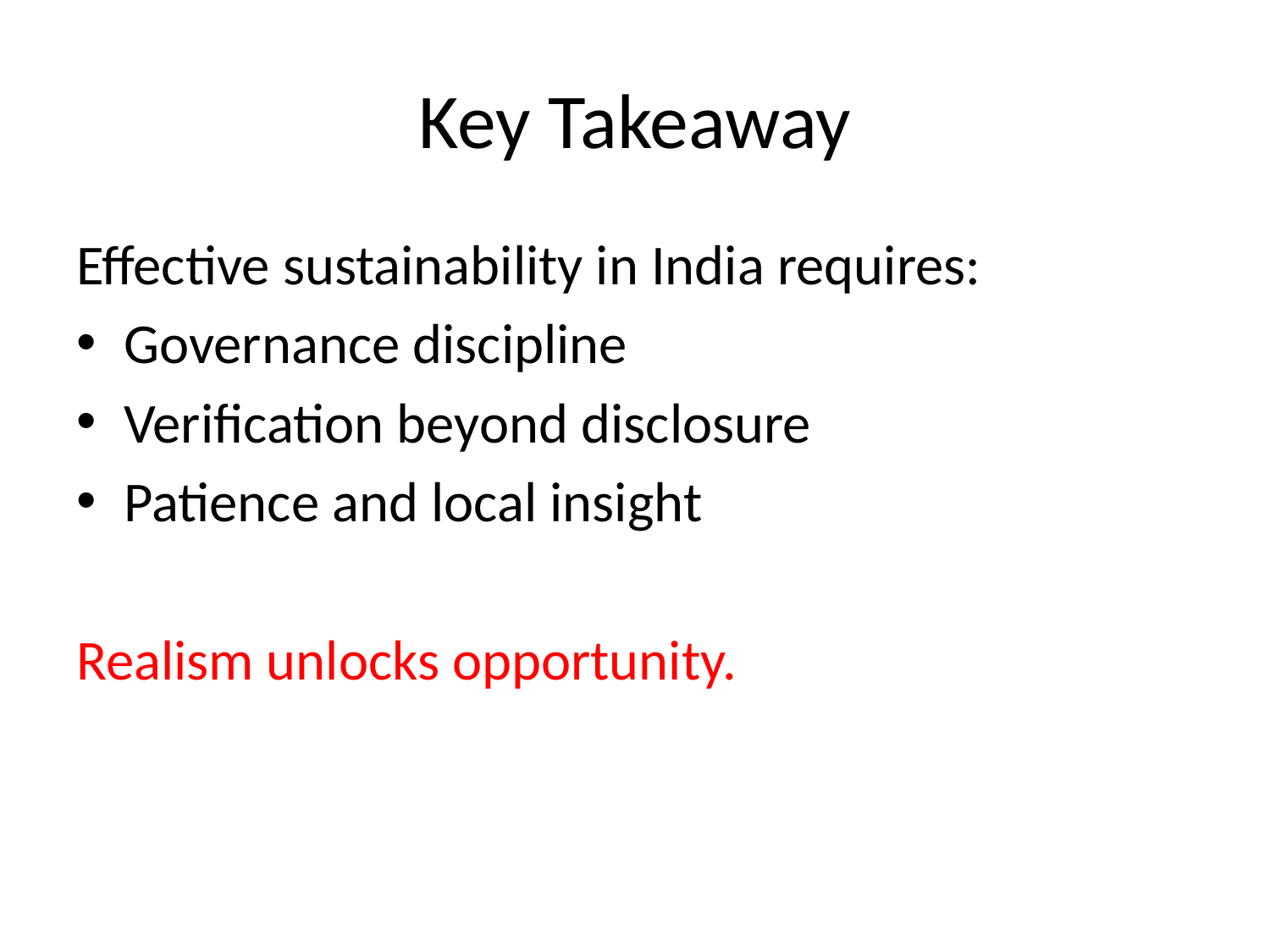

# Key Takeaway
Effective sustainability in India requires:
Governance discipline
Verification beyond disclosure
Patience and local insight

Realism unlocks opportunity.